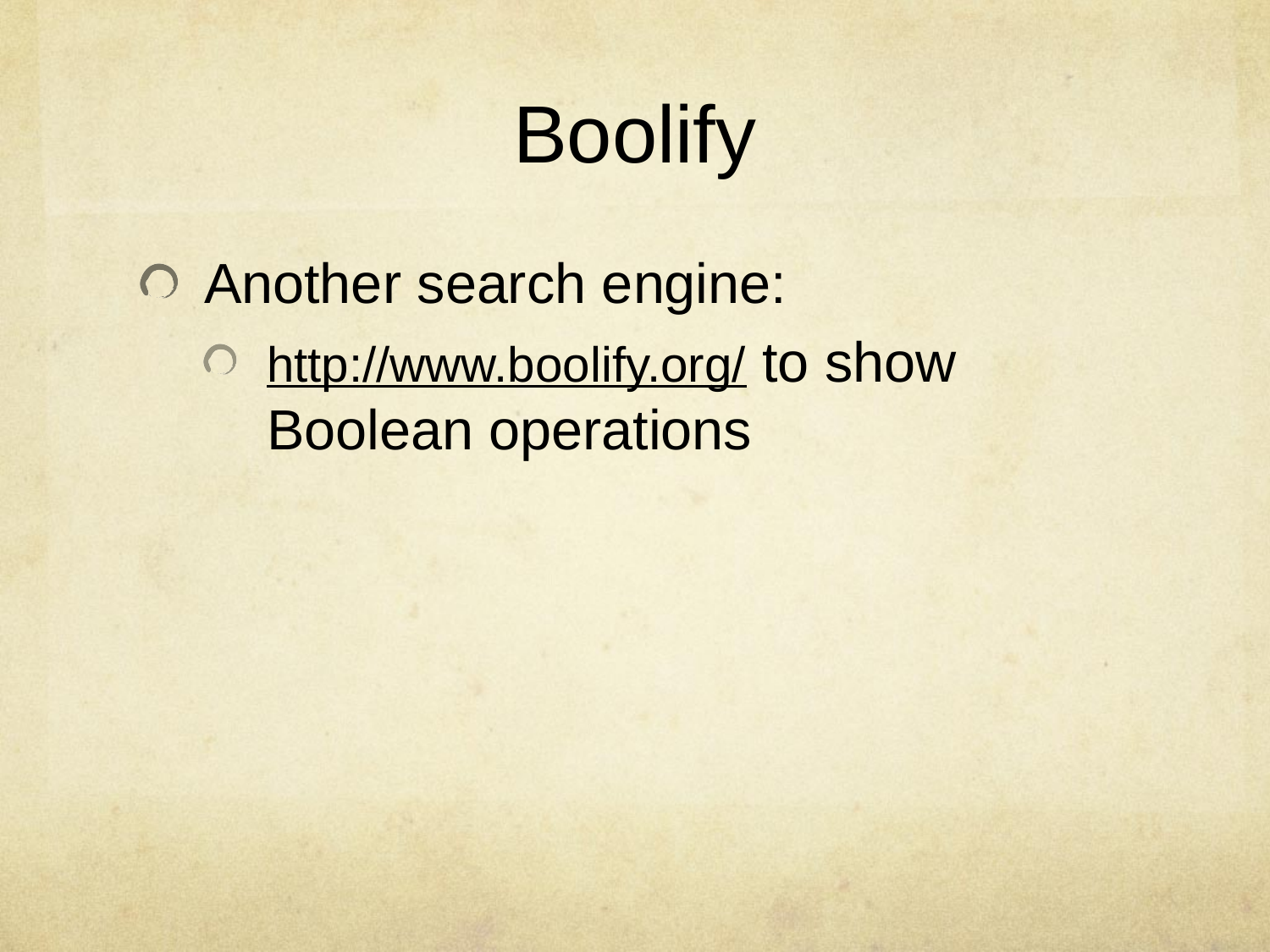

# Boolify
Another search engine:
http://www.boolify.org/ to show Boolean operations